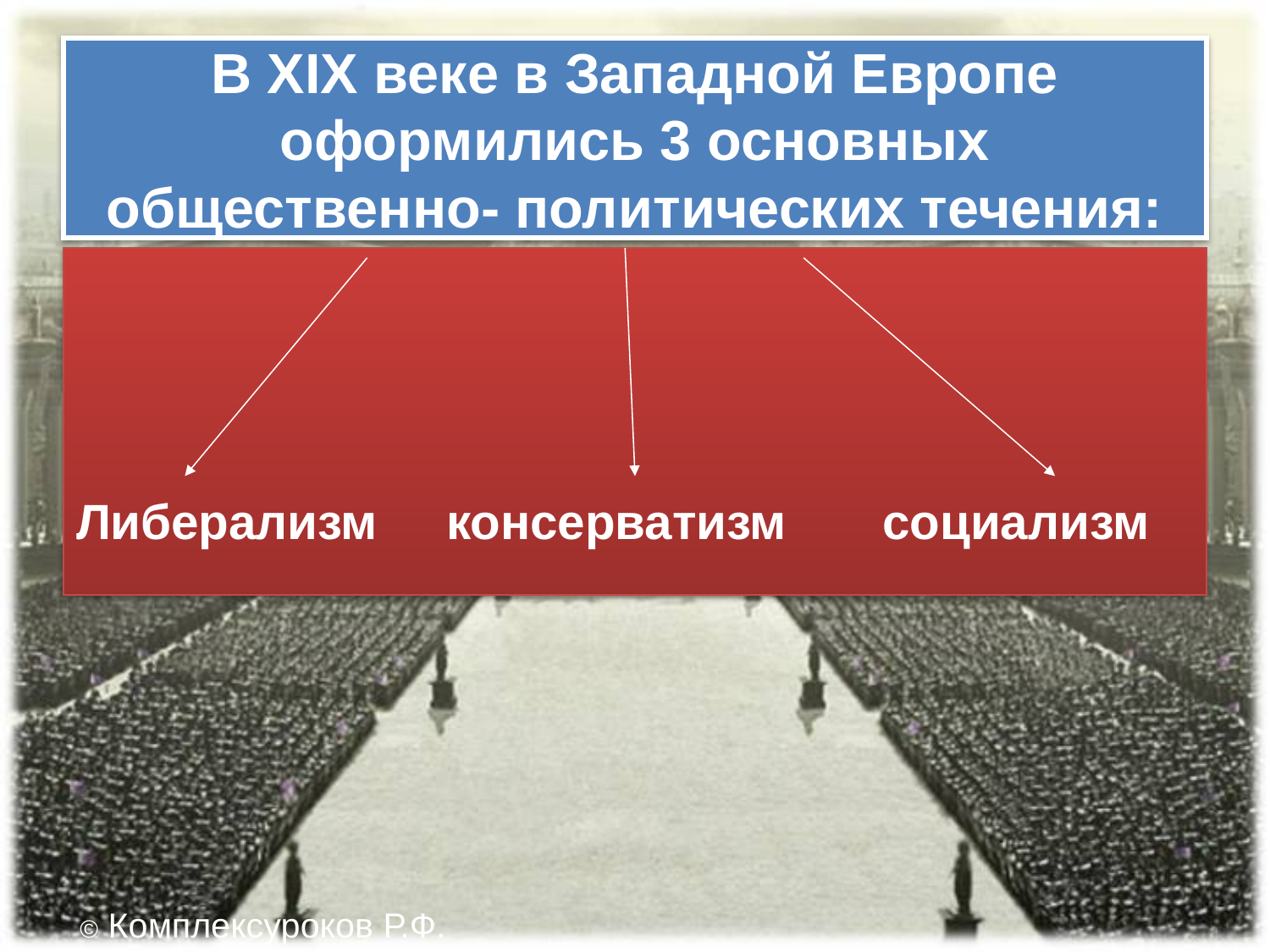

# В XIX веке в Западной Европе оформились 3 основных общественно- политических течения:

Либерализм     консерватизм       социализм

© Комплексуроков Р.Ф.